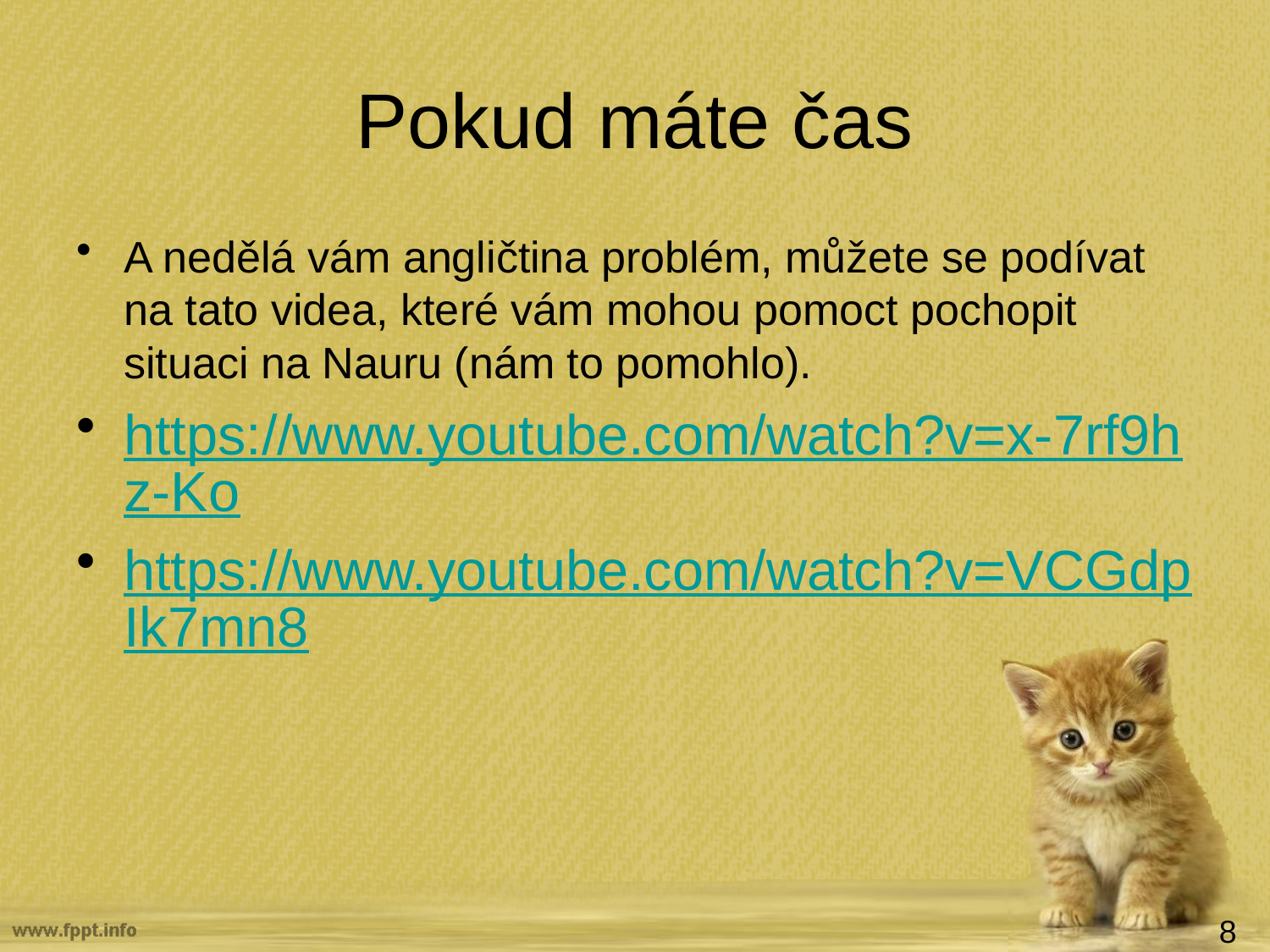

# Pokud máte čas
A nedělá vám angličtina problém, můžete se podívat na tato videa, které vám mohou pomoct pochopit situaci na Nauru (nám to pomohlo).
https://www.youtube.com/watch?v=x-7rf9hz-Ko
https://www.youtube.com/watch?v=VCGdpIk7mn8

8